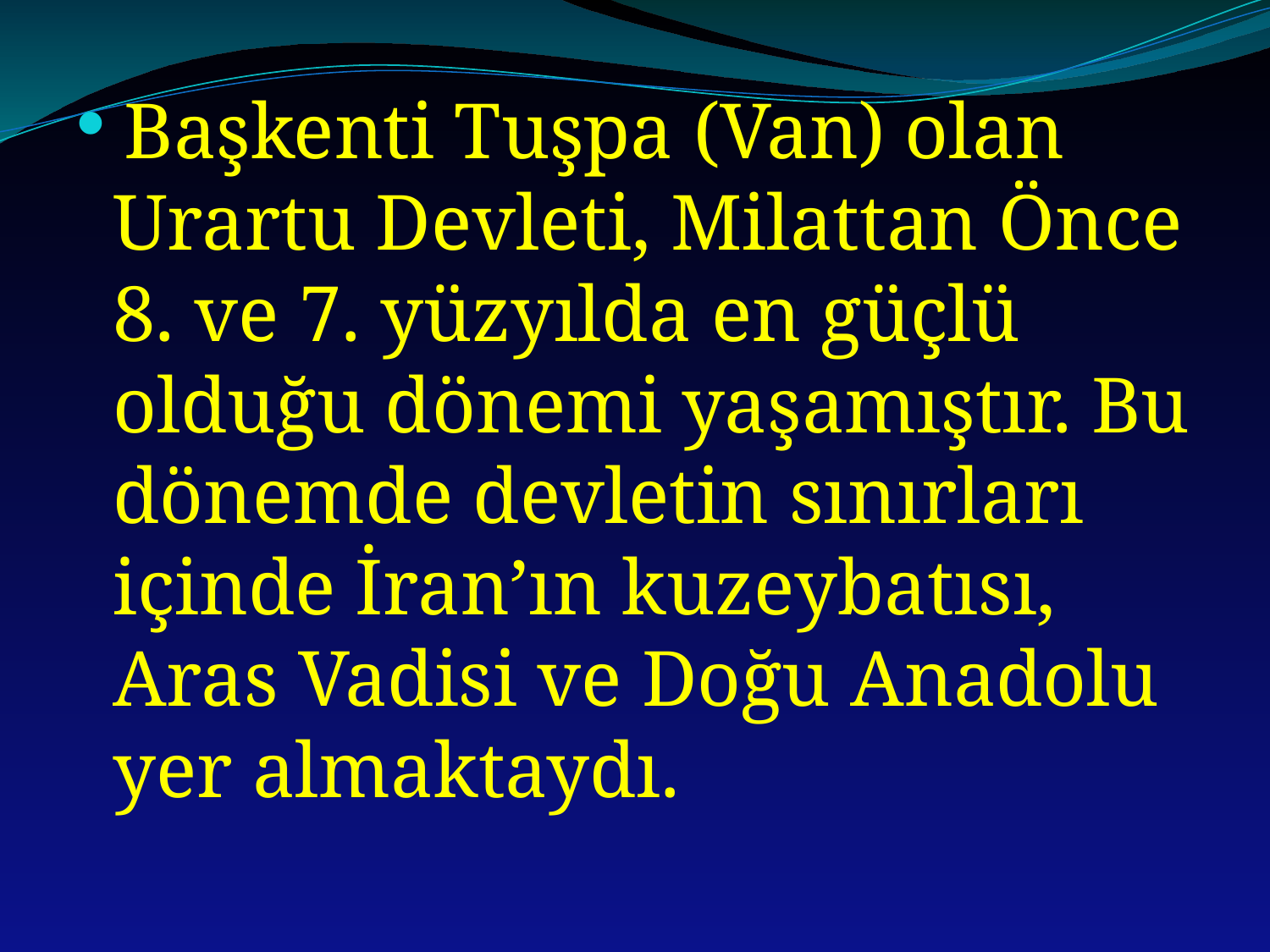

Başkenti Tuşpa (Van) olan Urartu Devleti, Milattan Önce 8. ve 7. yüzyılda en güçlü olduğu dönemi yaşamıştır. Bu dönemde devletin sınırları içinde İran’ın kuzeybatısı, Aras Vadisi ve Doğu Anadolu yer almaktaydı.